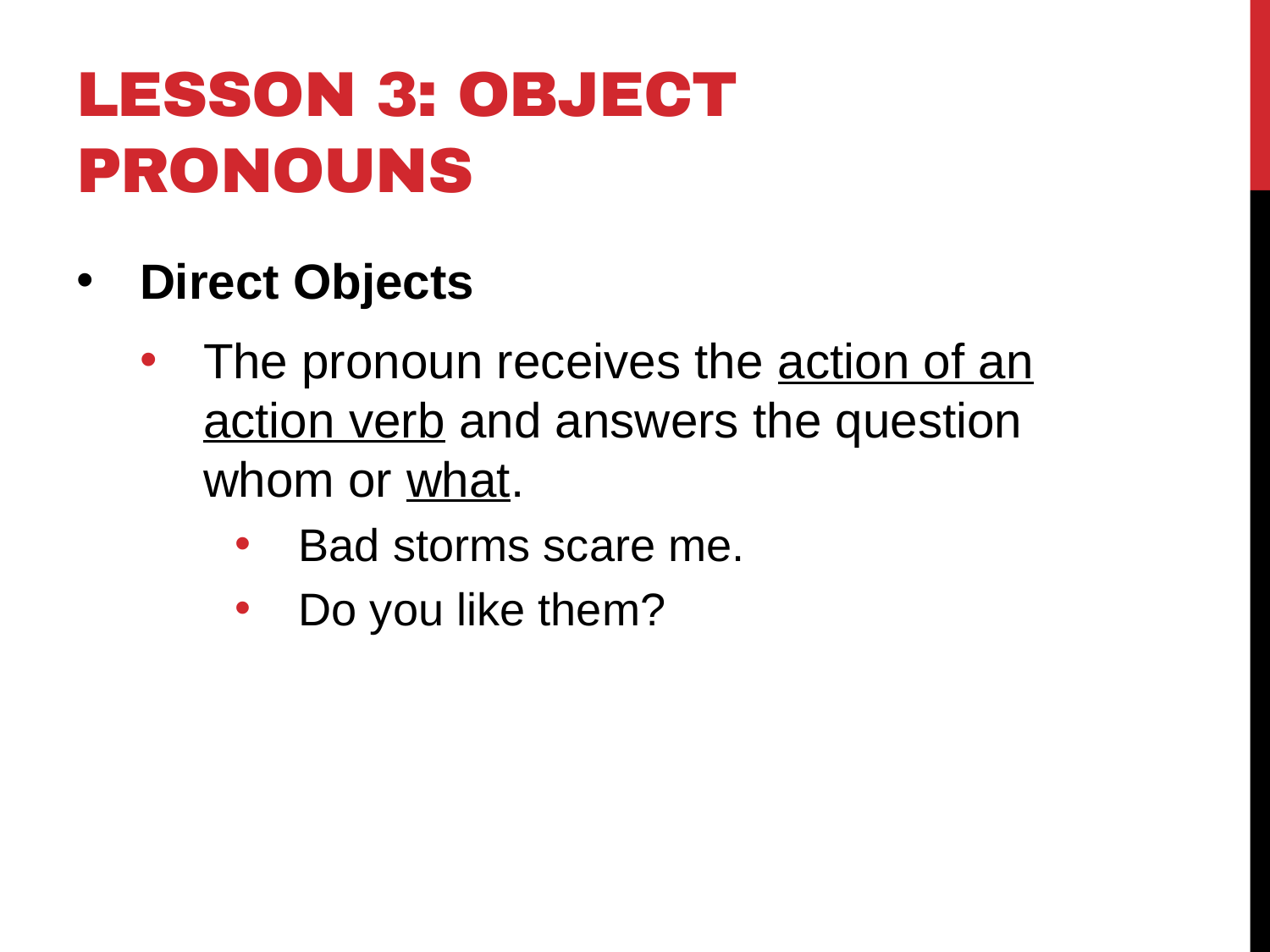

# Lesson 3: Object Pronouns
Direct Objects
The pronoun receives the action of an action verb and answers the question whom or what.
Bad storms scare me.
Do you like them?